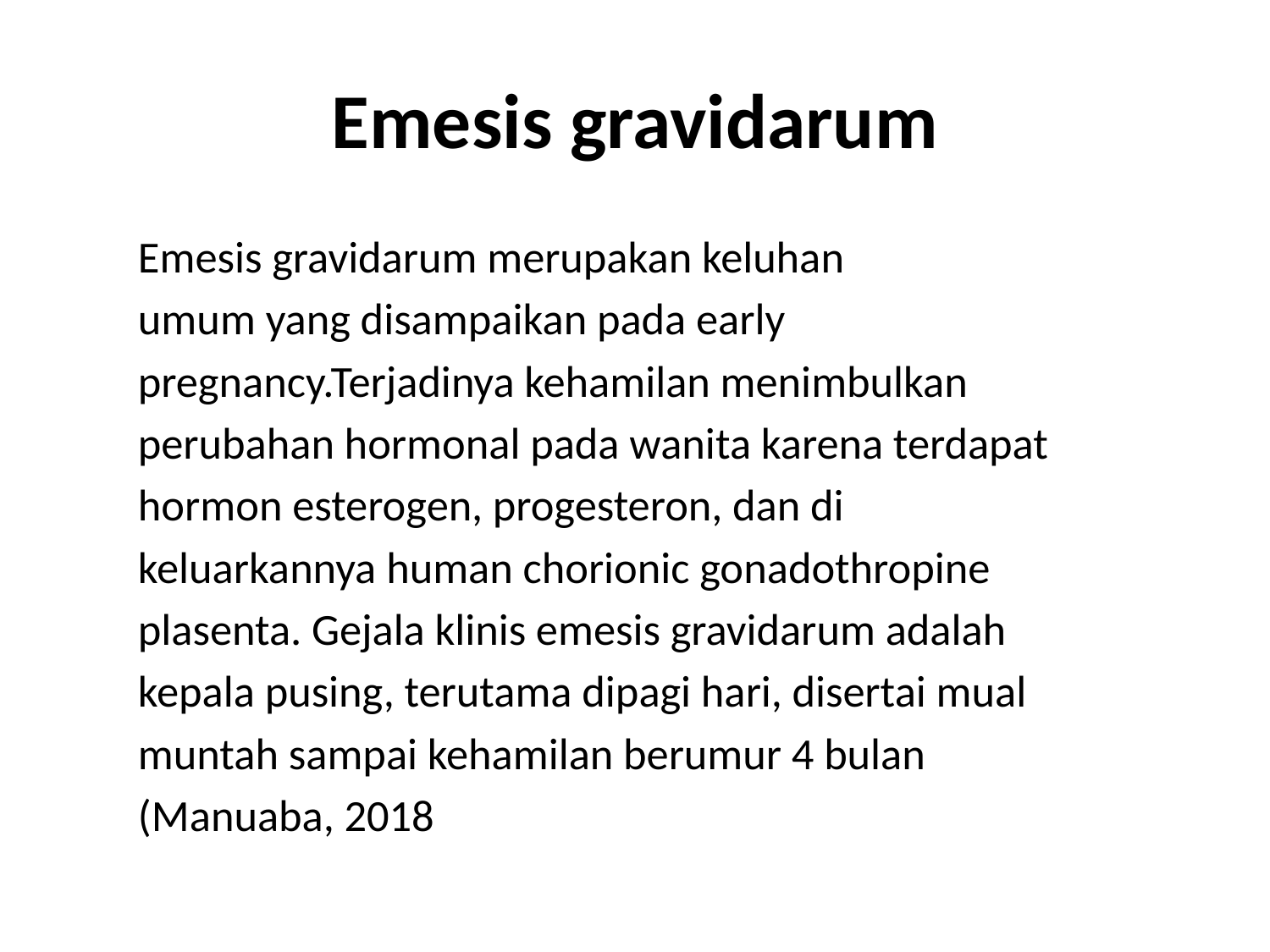

# Emesis gravidarum
Emesis gravidarum merupakan keluhan
umum yang disampaikan pada early
pregnancy.Terjadinya kehamilan menimbulkan
perubahan hormonal pada wanita karena terdapat
hormon esterogen, progesteron, dan di
keluarkannya human chorionic gonadothropine
plasenta. Gejala klinis emesis gravidarum adalah
kepala pusing, terutama dipagi hari, disertai mual
muntah sampai kehamilan berumur 4 bulan
(Manuaba, 2018